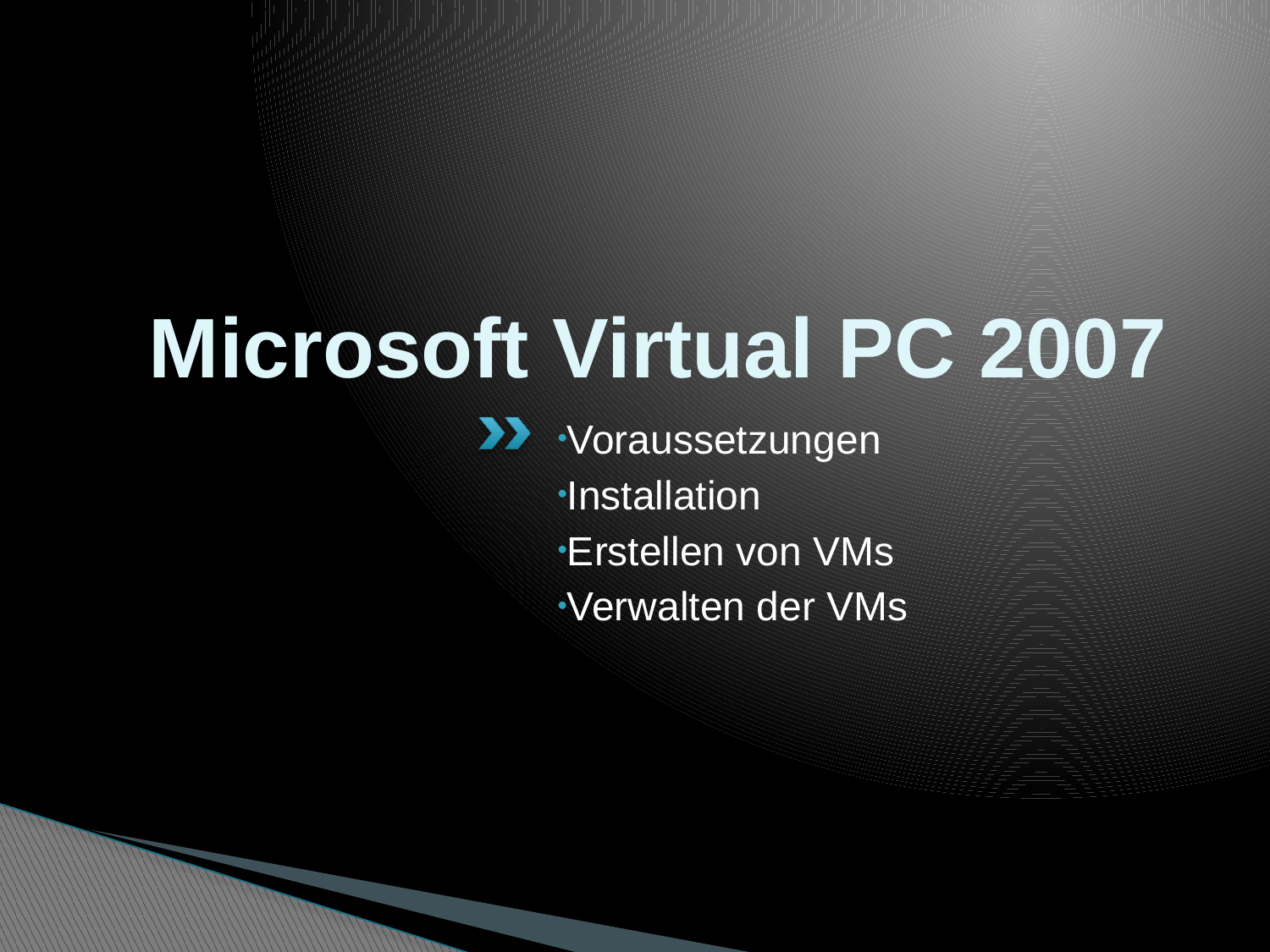

# Microsoft Virtual PC 2007
Voraussetzungen
Installation
Erstellen von VMs
Verwalten der VMs